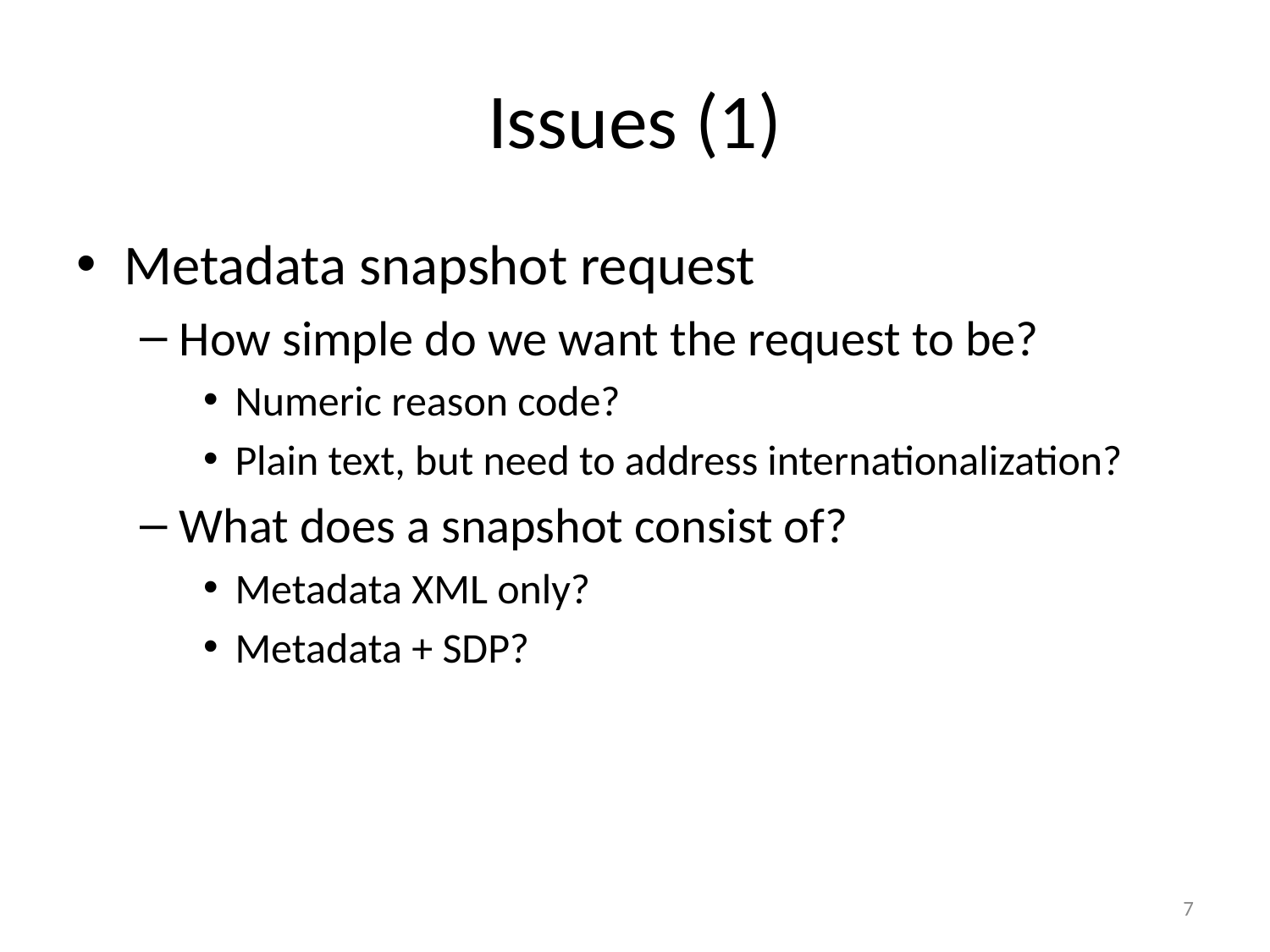

# Issues (1)
Metadata snapshot request
How simple do we want the request to be?
Numeric reason code?
Plain text, but need to address internationalization?
What does a snapshot consist of?
Metadata XML only?
Metadata + SDP?
7